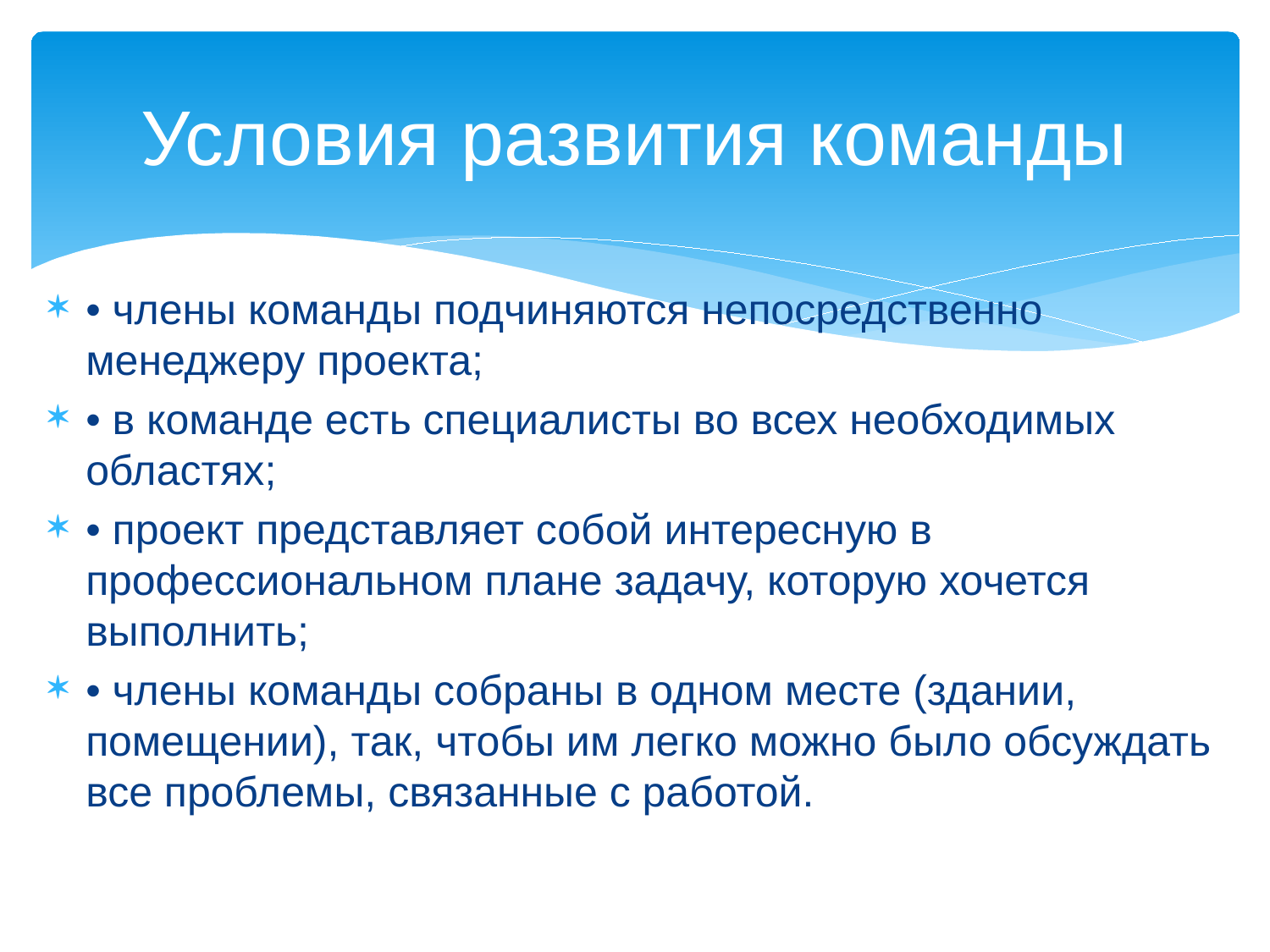

# Условия развития команды
• члены команды подчиняются непосредственно менеджеру проекта;
• в команде есть специалисты во всех необходимых областях;
• проект представляет собой интересную в профессиональном плане задачу, которую хочется выполнить;
• члены команды собраны в одном месте (здании, помещении), так, чтобы им легко можно было обсуждать все проблемы, связанные с работой.